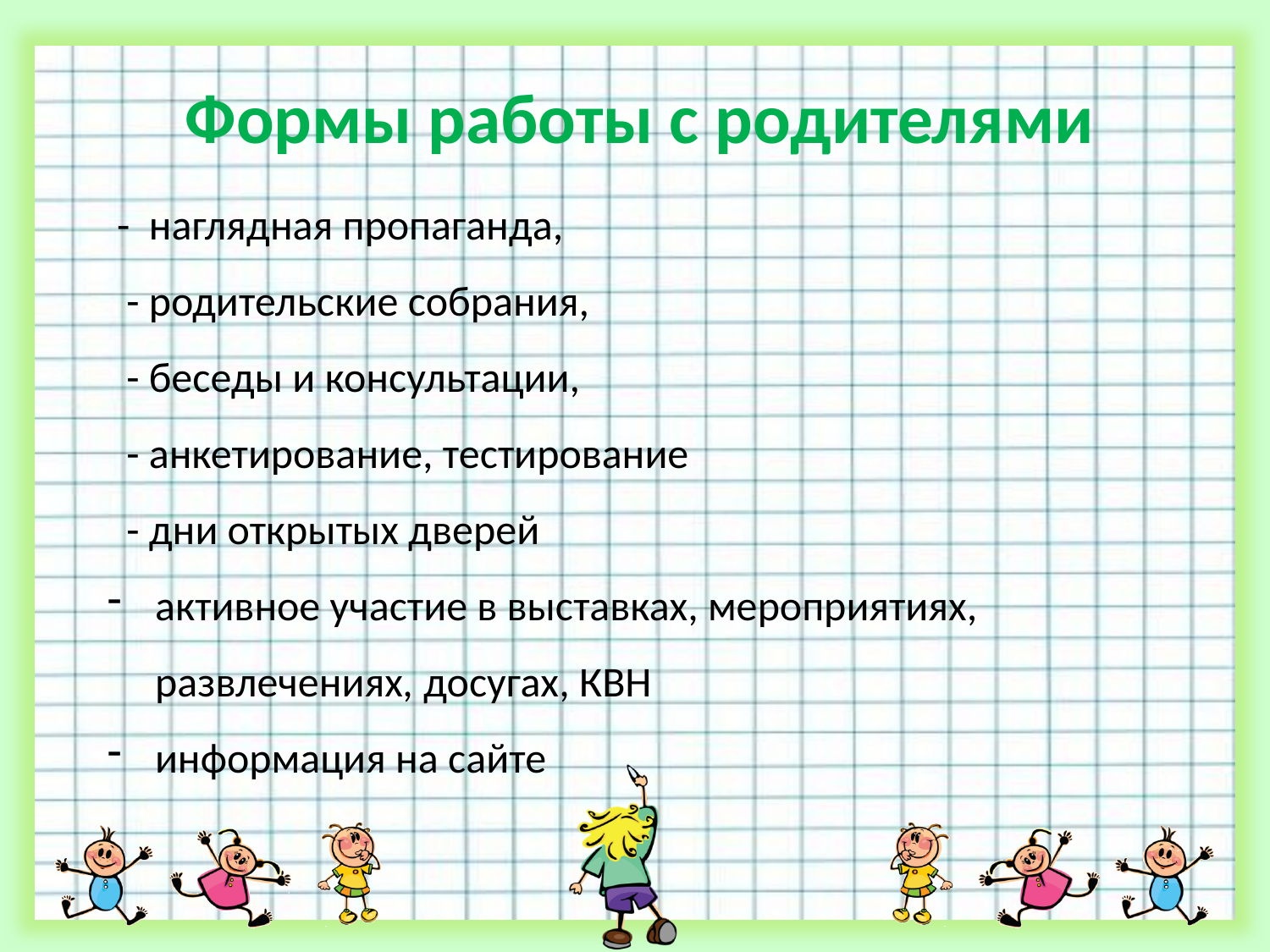

# Формы работы с родителями
 -  наглядная пропаганда,
  - родительские собрания,
  - беседы и консультации,
  - анкетирование, тестирование
  - дни открытых дверей
активное участие в выставках, мероприятиях, развлечениях, досугах, КВН
информация на сайте